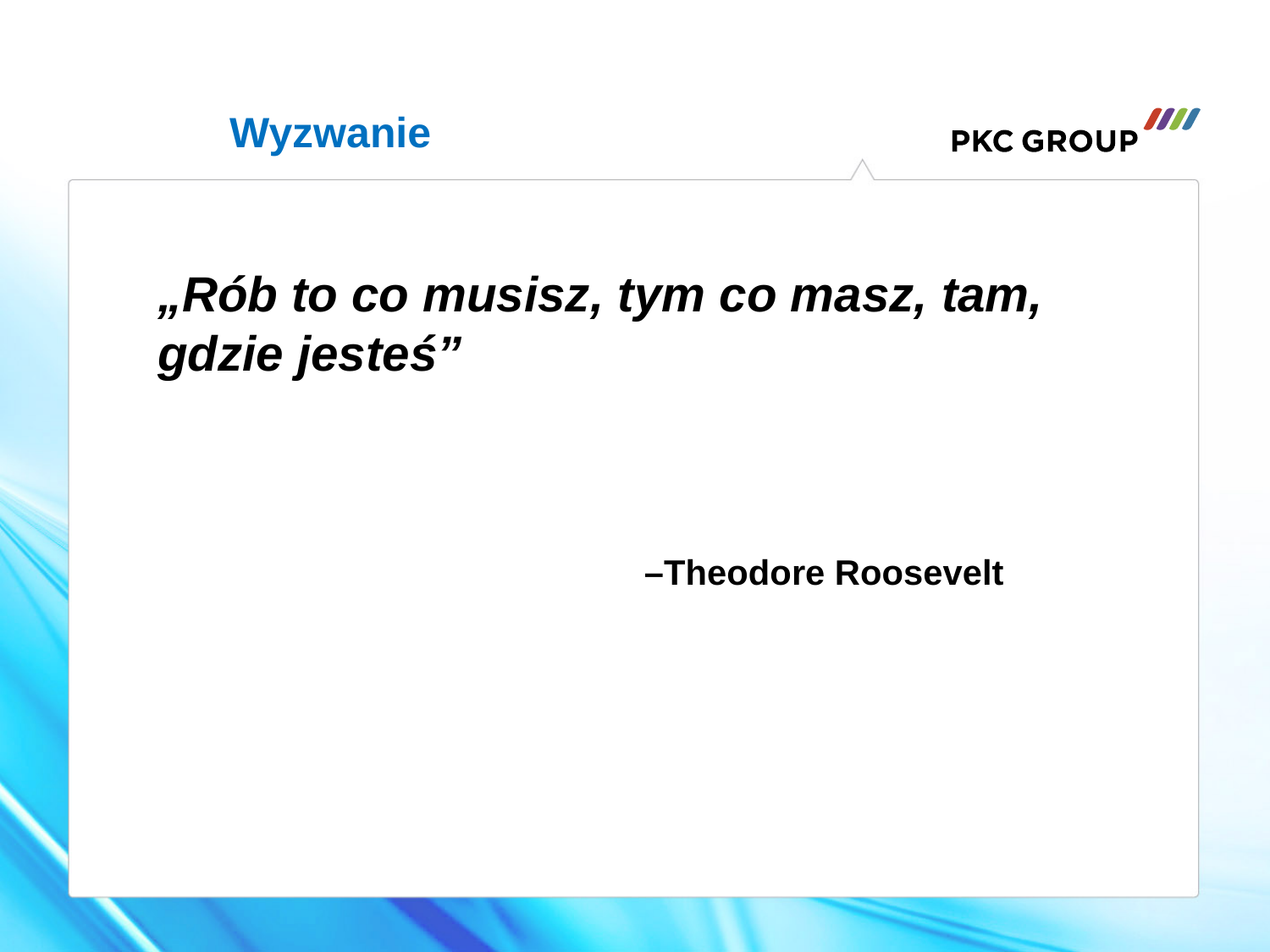

Wyzwanie
„Rób to co musisz, tym co masz, tam, gdzie jesteś”

                                                  –Theodore Roosevelt